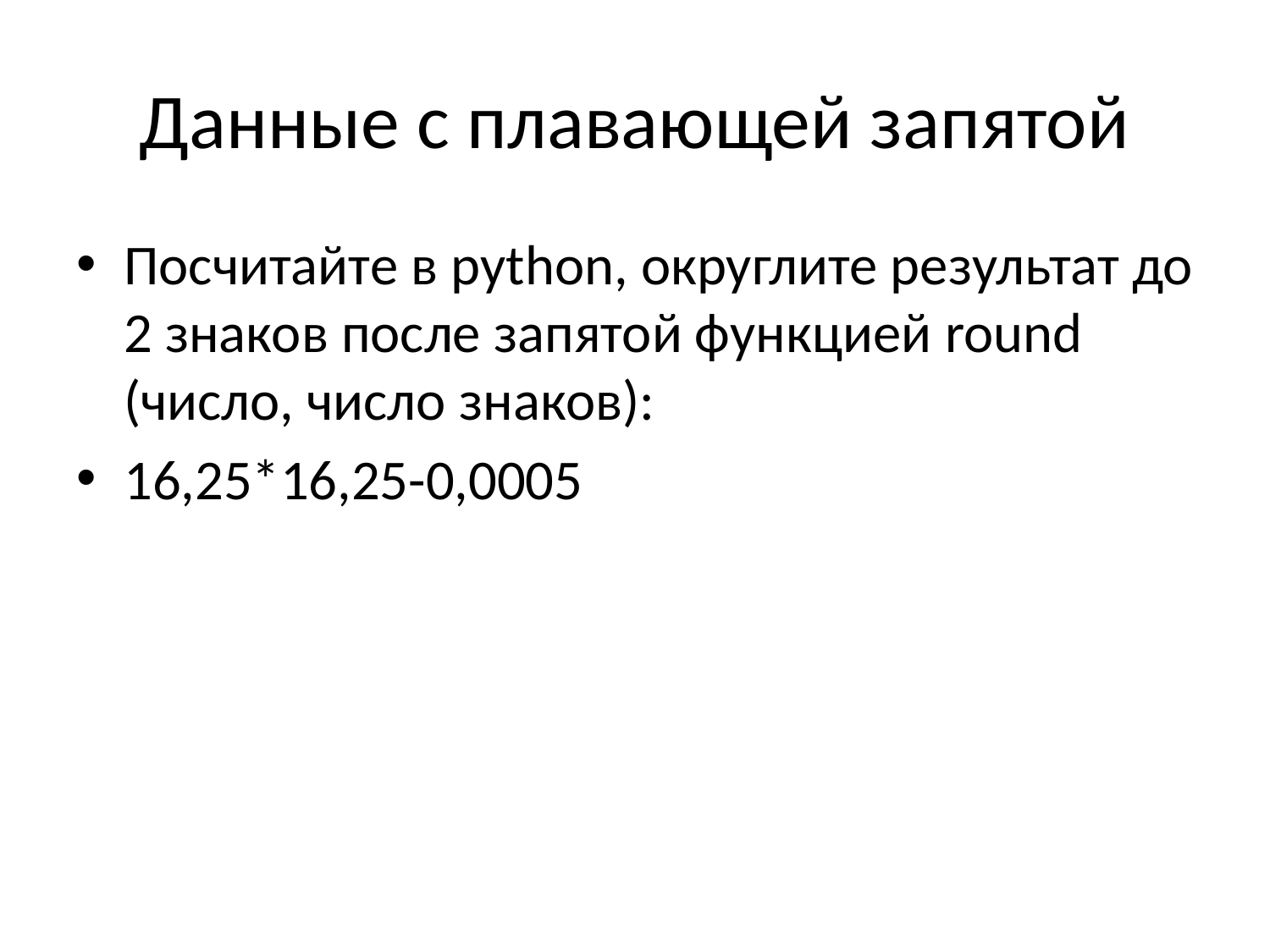

# Данные с плавающей запятой
Посчитайте в python, округлите результат до 2 знаков после запятой функцией round (число, число знаков):
16,25*16,25-0,0005